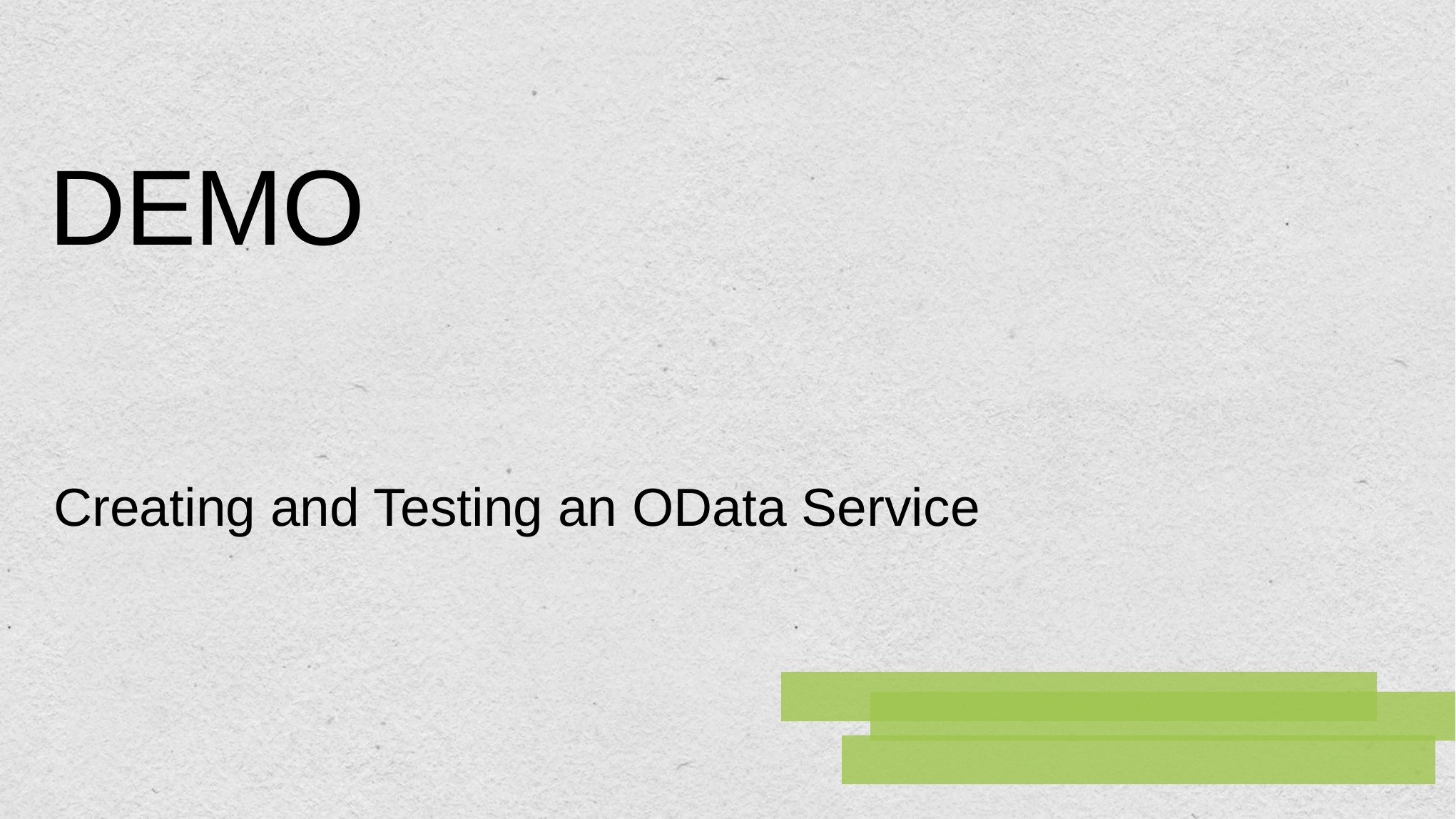

# DEMO
Creating and Testing an OData Service